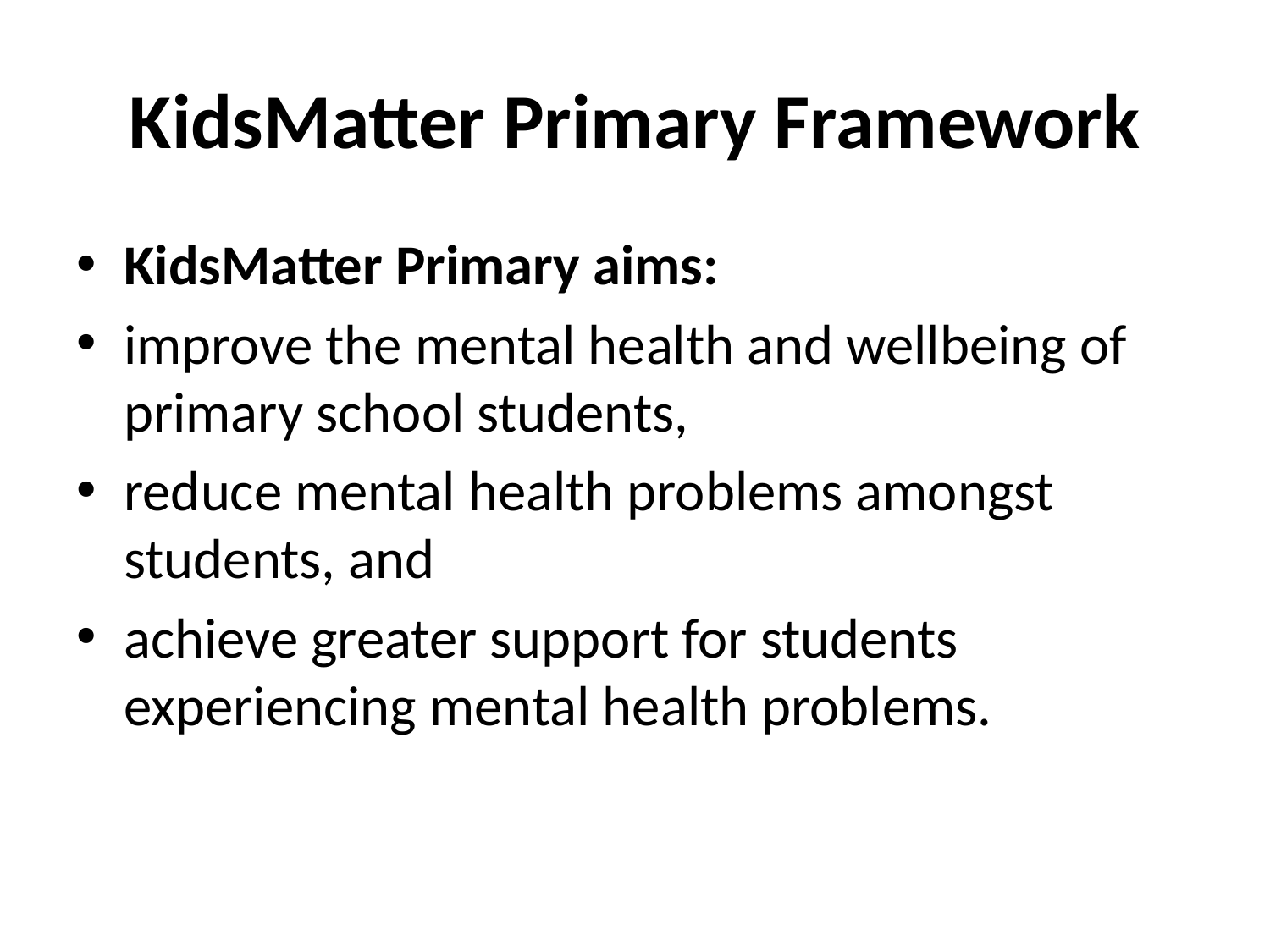

# KidsMatter Primary Framework
KidsMatter Primary aims:
improve the mental health and wellbeing of primary school students,
reduce mental health problems amongst students, and
achieve greater support for students experiencing mental health problems.